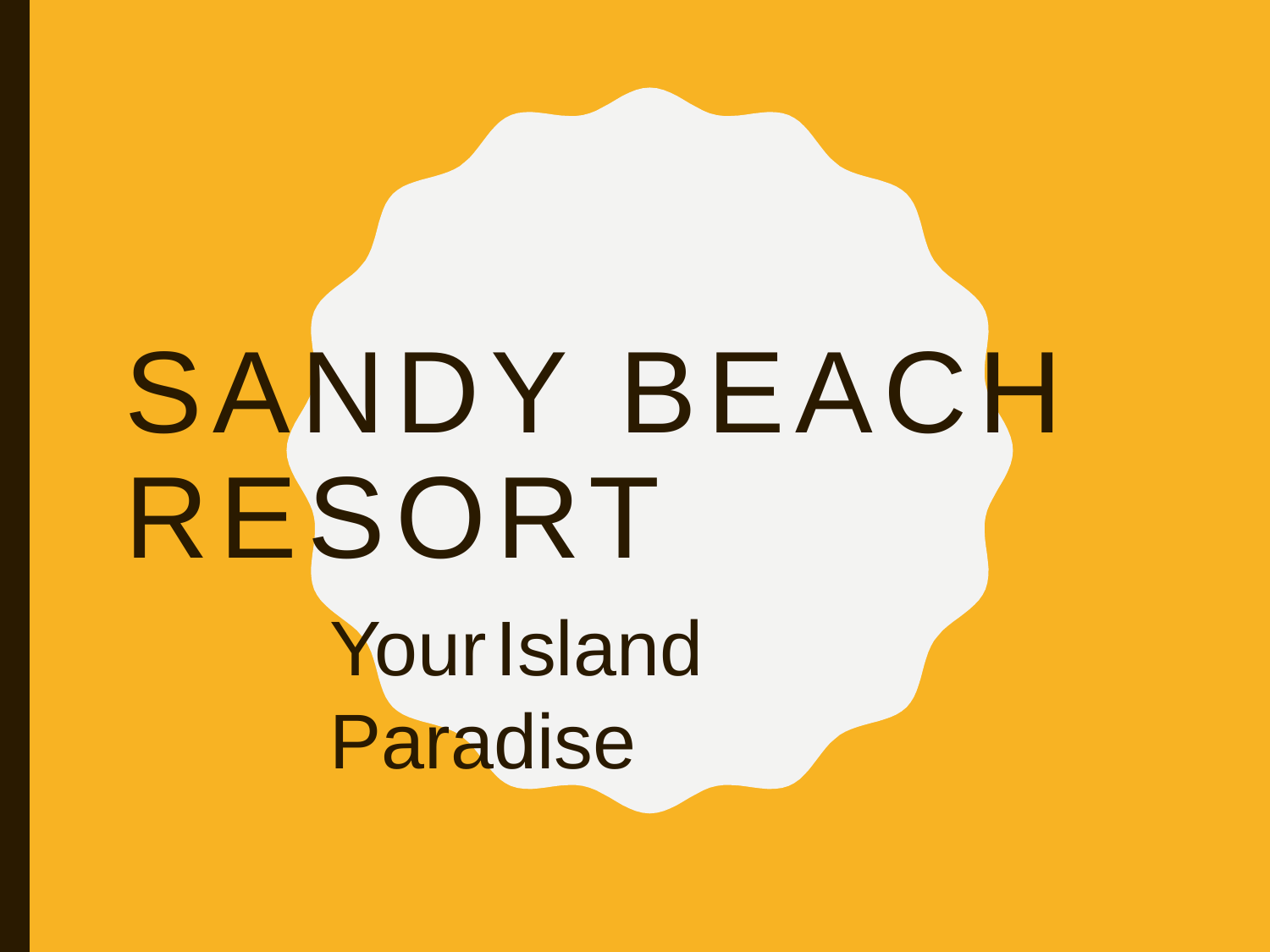

# Sandy Beach Resort
Your Island Paradise